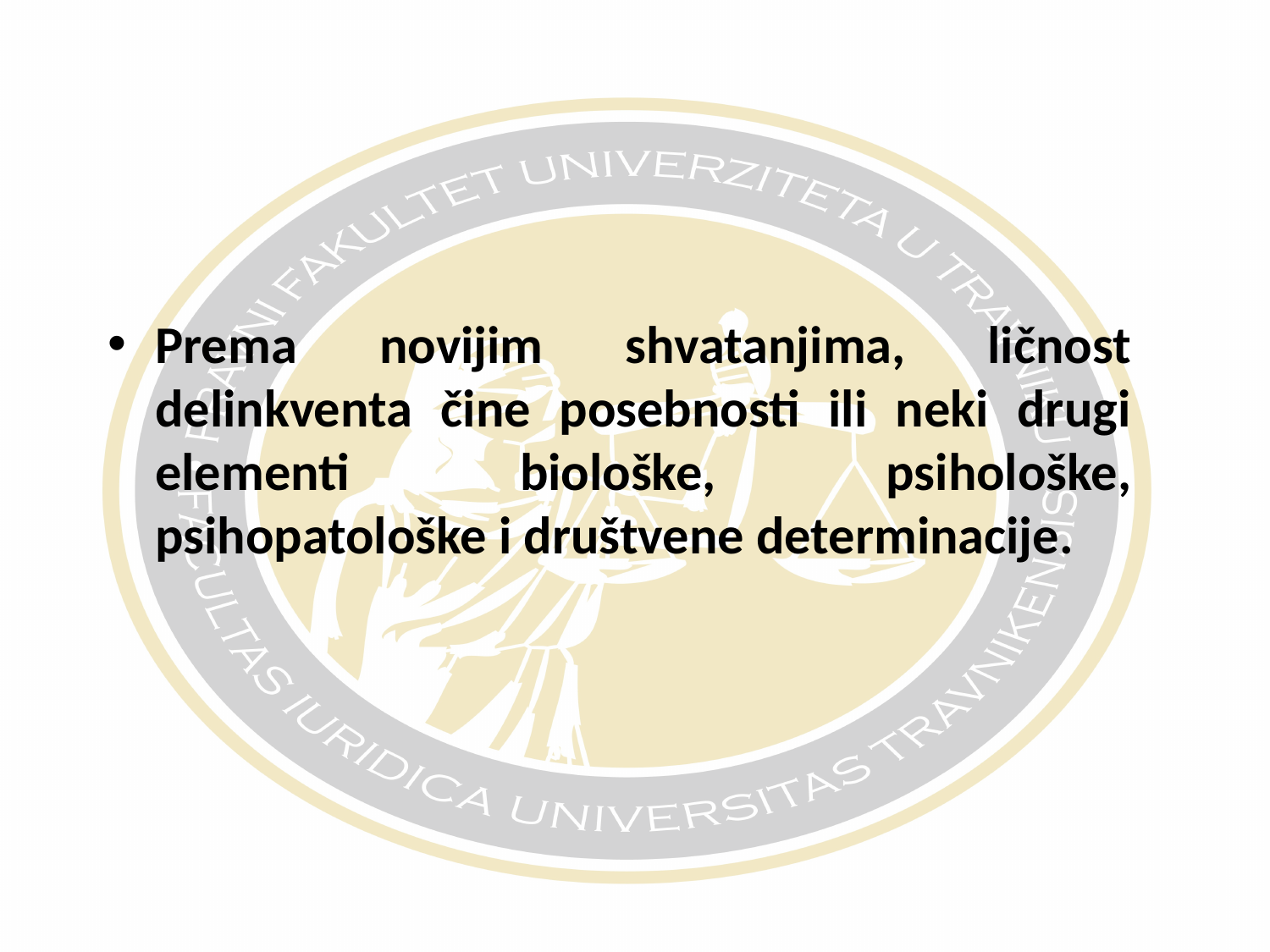

#

Prema novijim shvatanjima, ličnost delinkventa čine posebnosti ili neki drugi elementi biološke, psihološke, psihopatološke i društvene determinacije.